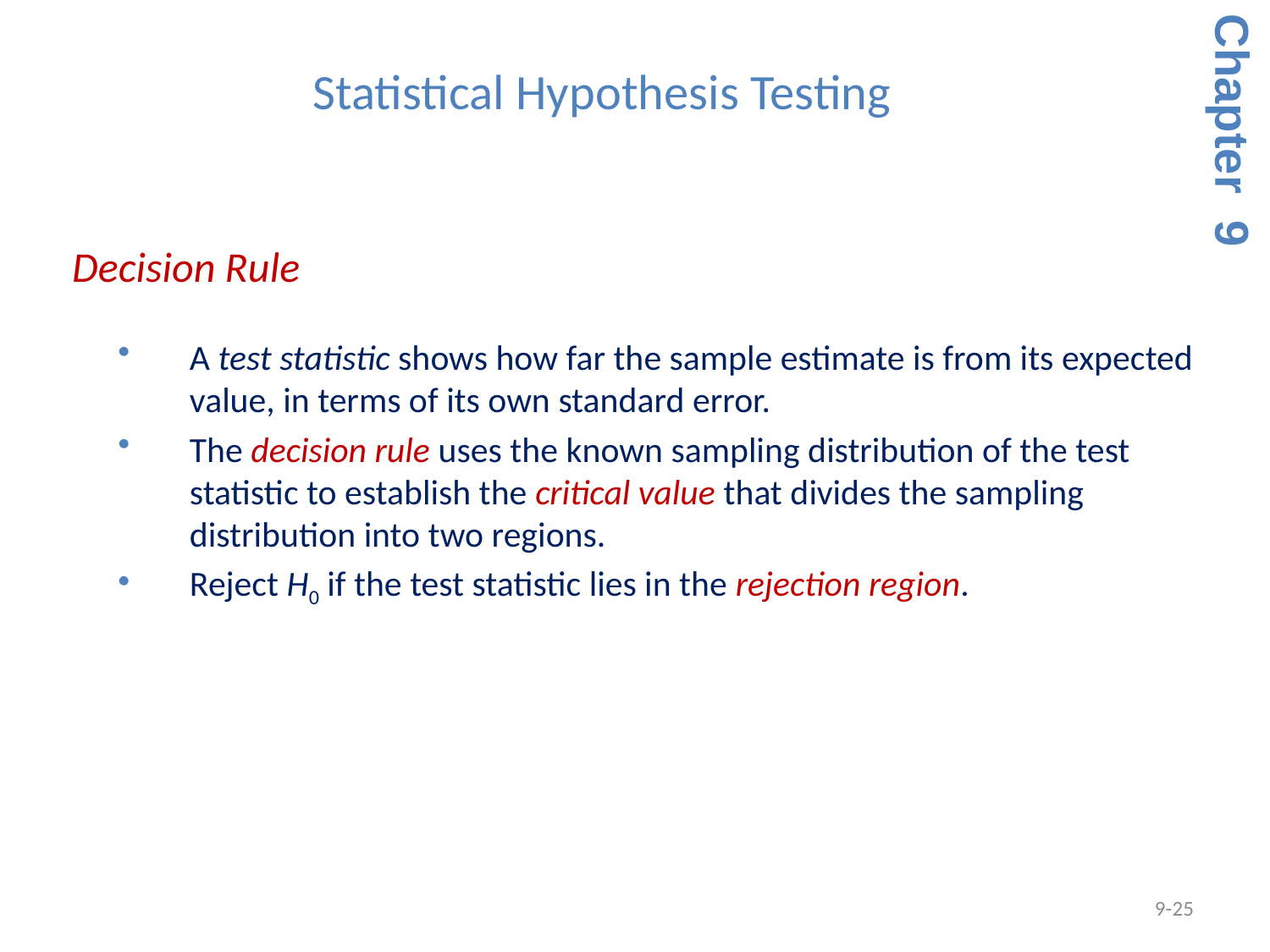

# Statistical Hypothesis Testing
Chapter  9
 Decision Rule
A test statistic shows how far the sample estimate is from its expected value, in terms of its own standard error.
The decision rule uses the known sampling distribution of the test statistic to establish the critical value that divides the sampling distribution into two regions.
Reject H0 if the test statistic lies in the rejection region.
9-25